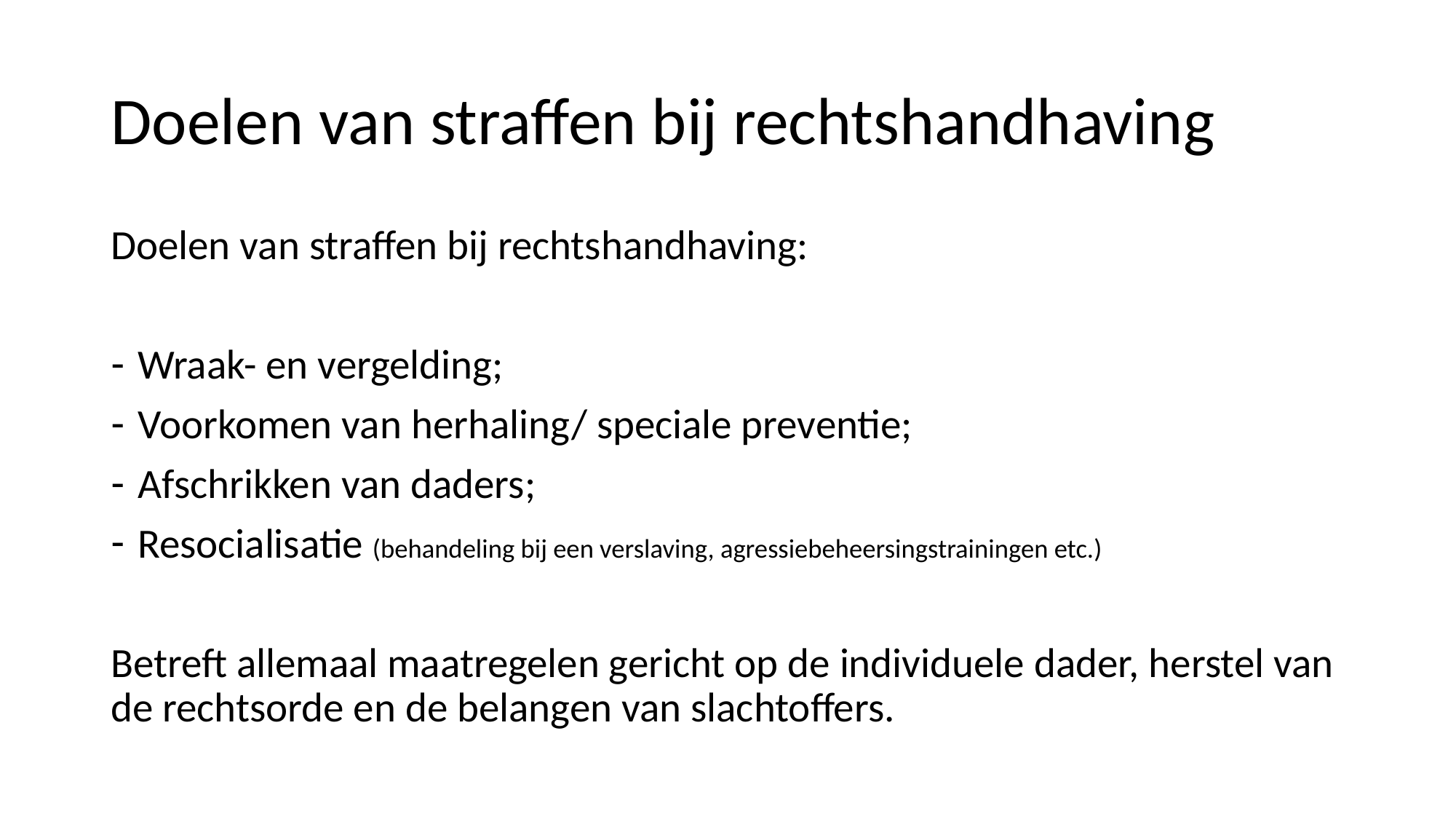

# Doelen van straffen bij rechtshandhaving
Doelen van straffen bij rechtshandhaving:

Wraak- en vergelding;
Voorkomen van herhaling/ speciale preventie;
Afschrikken van daders;
Resocialisatie (behandeling bij een verslaving, agressiebeheersingstrainingen etc.)

Betreft allemaal maatregelen gericht op de individuele dader, herstel van de rechtsorde en de belangen van slachtoffers.